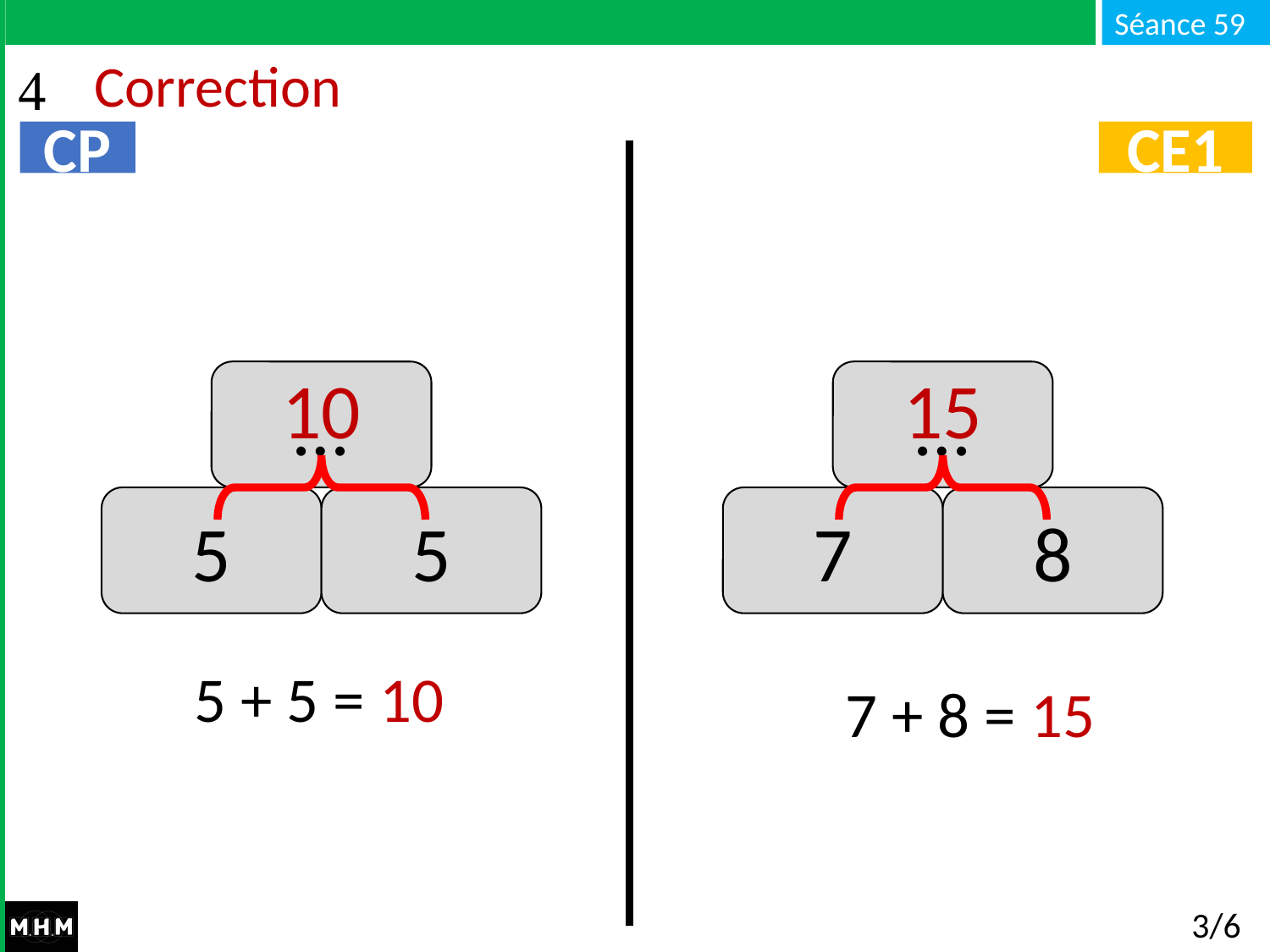

# Correction
CP
CE1
10
15
…
…

5
8
5
7
5 + 5 = 10
7 + 8 = 15
3/6